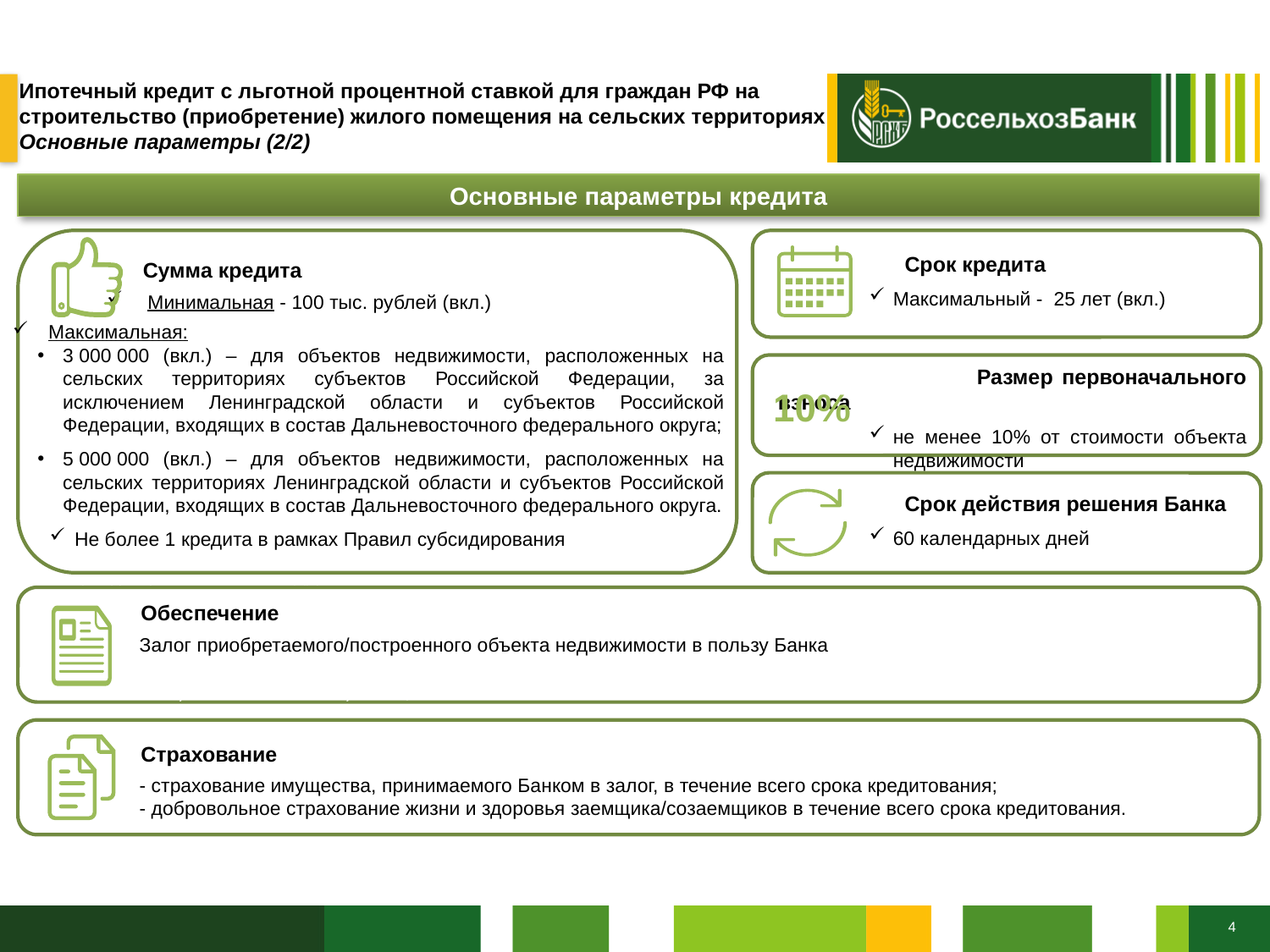

# Ипотечный кредит с льготной процентной ставкой для граждан РФ на строительство (приобретение) жилого помещения на сельских территориях Основные параметры (2/2)
Основные параметры кредита

                       Срок кредита
Максимальный -  25 лет (вкл.)

                      Сумма кредита
  Минимальная - 100 тыс. рублей (вкл.)
  Максимальная:
3 000 000 (вкл.) – для объектов недвижимости, расположенных на сельских территориях субъектов Российской Федерации, за исключением Ленинградской области и субъектов Российской Федерации, входящих в состав Дальневосточного федерального округа;
5 000 000 (вкл.) – для объектов недвижимости, расположенных на сельских территориях Ленинградской области и субъектов Российской Федерации, входящих в состав Дальневосточного федерального округа.
Не более 1 кредита в рамках Правил субсидирования

                       Размер первоначального взноса
не менее 10% от стоимости объекта недвижимости
10%

                       Срок действия решения Банка
60 календарных дней

Ипотека в пользу Банка приобретаемого объекта недвижимости с момента перехода права собственности к заемщику на приобретаемый объект недвижимости.
На период строительства по ДДУ:
- залог в пользу Банка имущественных прав (требований) по ДДУ,
После завершения строительства:
- ипотека в пользу Банка приобретенного объекта недвижимости.
На период строительства на земельном участке:
- ипотека в пользу Банка земельного участка,
- ипотека в пользу Банка объекта незавершенного строительства (при наличии).
После завершения строительства на земельном участке:
- ипотека в пользу Банка построенного объекта недвижимости и земельного участка.
             Обеспечение
Залог приобретаемого/построенного объекта недвижимости в пользу Банка

             Страхование
- страхование имущества, принимаемого Банком в залог, в течение всего срока кредитования;
- добровольное страхование жизни и здоровья заемщика/созаемщиков в течение всего срока кредитования.

4